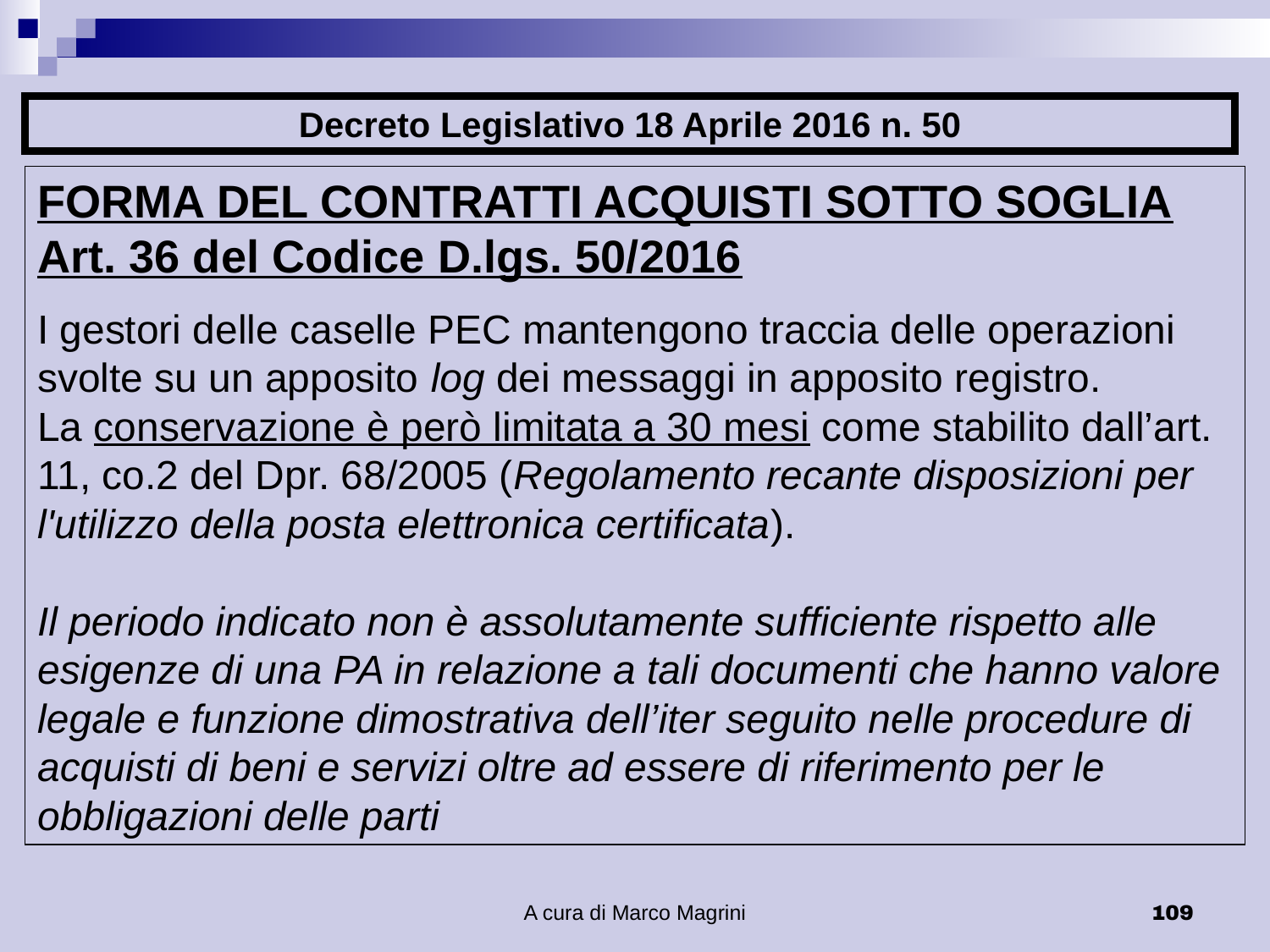

Decreto Legislativo 18 Aprile 2016 n. 50
FORMA DEL CONTRATTI ACQUISTI SOTTO SOGLIA
Art. 36 del Codice D.lgs. 50/2016

I gestori delle caselle PEC mantengono traccia delle operazioni svolte su un apposito log dei messaggi in apposito registro.
La conservazione è però limitata a 30 mesi come stabilito dall’art. 11, co.2 del Dpr. 68/2005 (Regolamento recante disposizioni per l'utilizzo della posta elettronica certificata).

Il periodo indicato non è assolutamente sufficiente rispetto alle esigenze di una PA in relazione a tali documenti che hanno valore legale e funzione dimostrativa dell’iter seguito nelle procedure di acquisti di beni e servizi oltre ad essere di riferimento per le obbligazioni delle parti

A cura di Marco Magrini
109